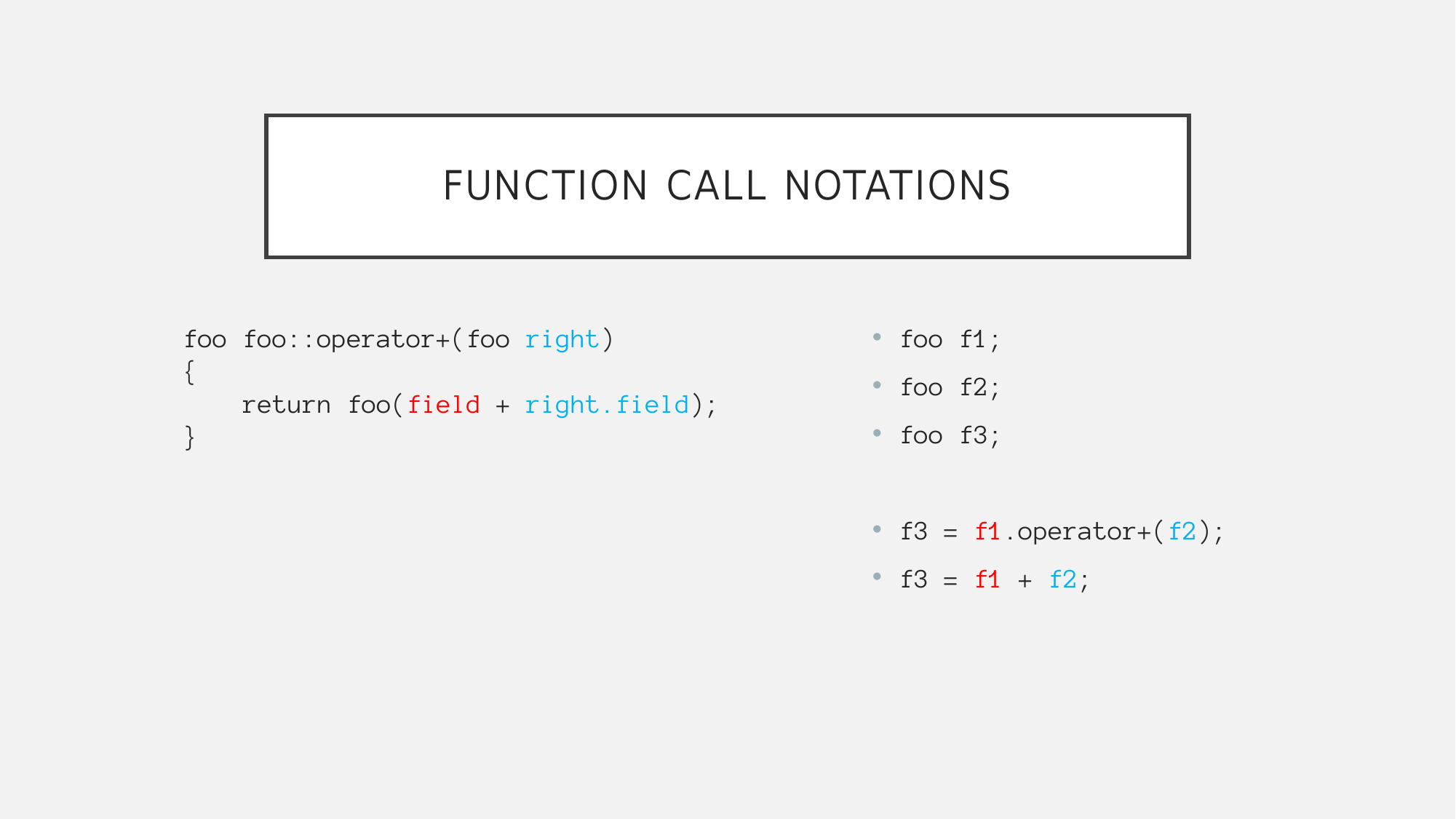

# Function Call Notations
foo foo::operator+(foo right)
{
    return foo(field + right.field);
}

foo f1;
foo f2;
foo f3;

f3 = f1.operator+(f2);
f3 = f1 + f2;